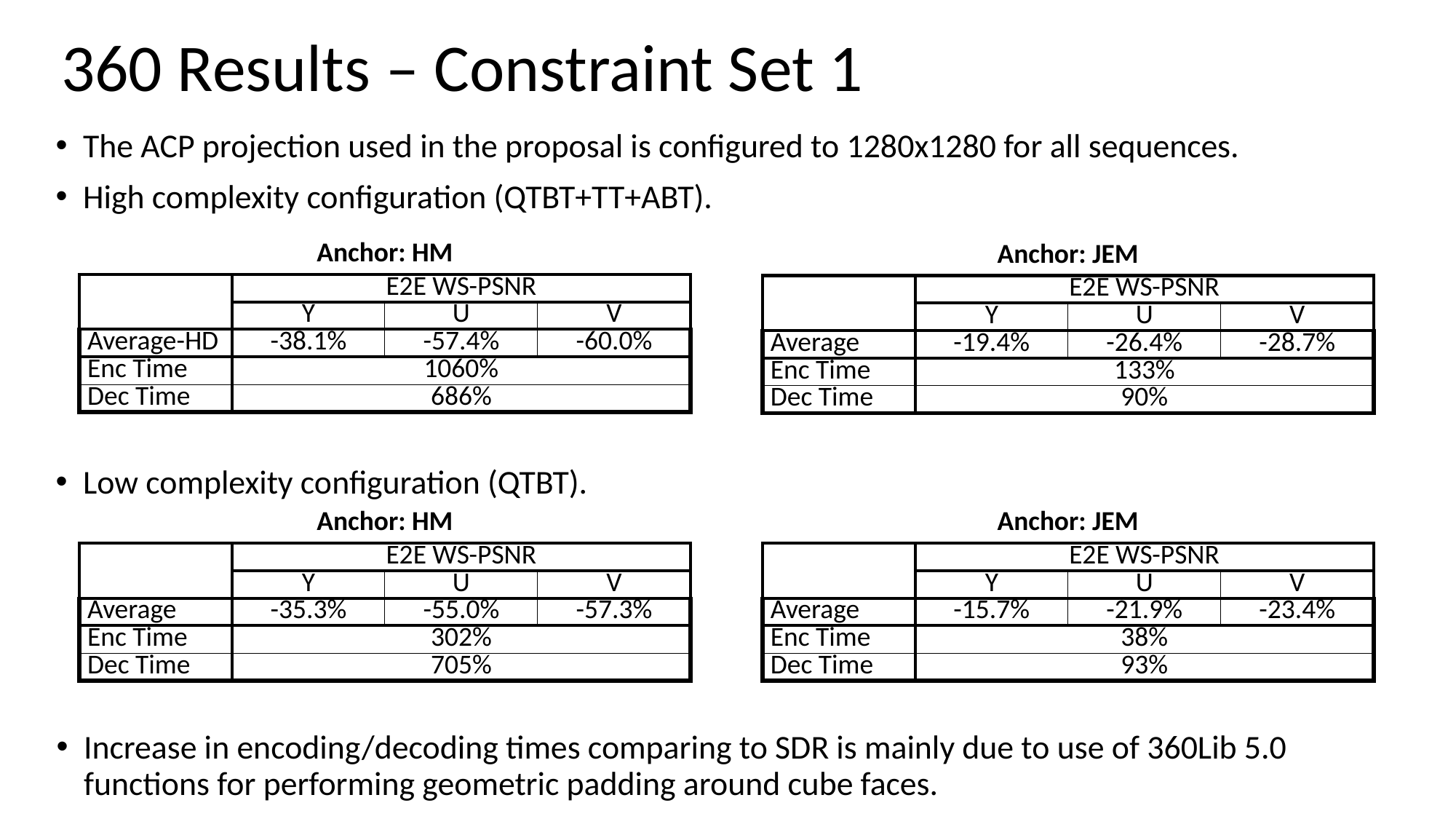

# 360 Results – Constraint Set 1
The ACP projection used in the proposal is configured to 1280x1280 for all sequences.
High complexity configuration (QTBT+TT+ABT).
| Anchor: HM |  |  |  |
| --- | --- | --- | --- |
|  | E2E WS-PSNR |  |  |
|  | Y | U | V |
| Average-HD | -38.1% | -57.4% | -60.0% |
| Enc Time | 1060% |  |  |
| Dec Time | 686% |  |  |
| Anchor: JEM |  |  |  |
| --- | --- | --- | --- |
|  | E2E WS-PSNR |  |  |
|  | Y | U | V |
| Average | -19.4% | -26.4% | -28.7% |
| Enc Time | 133% |  |  |
| Dec Time | 90% |  |  |
Low complexity configuration (QTBT).
| Anchor: HM |  |  |  |
| --- | --- | --- | --- |
|  | E2E WS-PSNR |  |  |
|  | Y | U | V |
| Average | -35.3% | -55.0% | -57.3% |
| Enc Time | 302% |  |  |
| Dec Time | 705% |  |  |
| Anchor: JEM |  |  |  |
| --- | --- | --- | --- |
|  | E2E WS-PSNR |  |  |
|  | Y | U | V |
| Average | -15.7% | -21.9% | -23.4% |
| Enc Time | 38% |  |  |
| Dec Time | 93% |  |  |
Increase in encoding/decoding times comparing to SDR is mainly due to use of 360Lib 5.0 functions for performing geometric padding around cube faces.